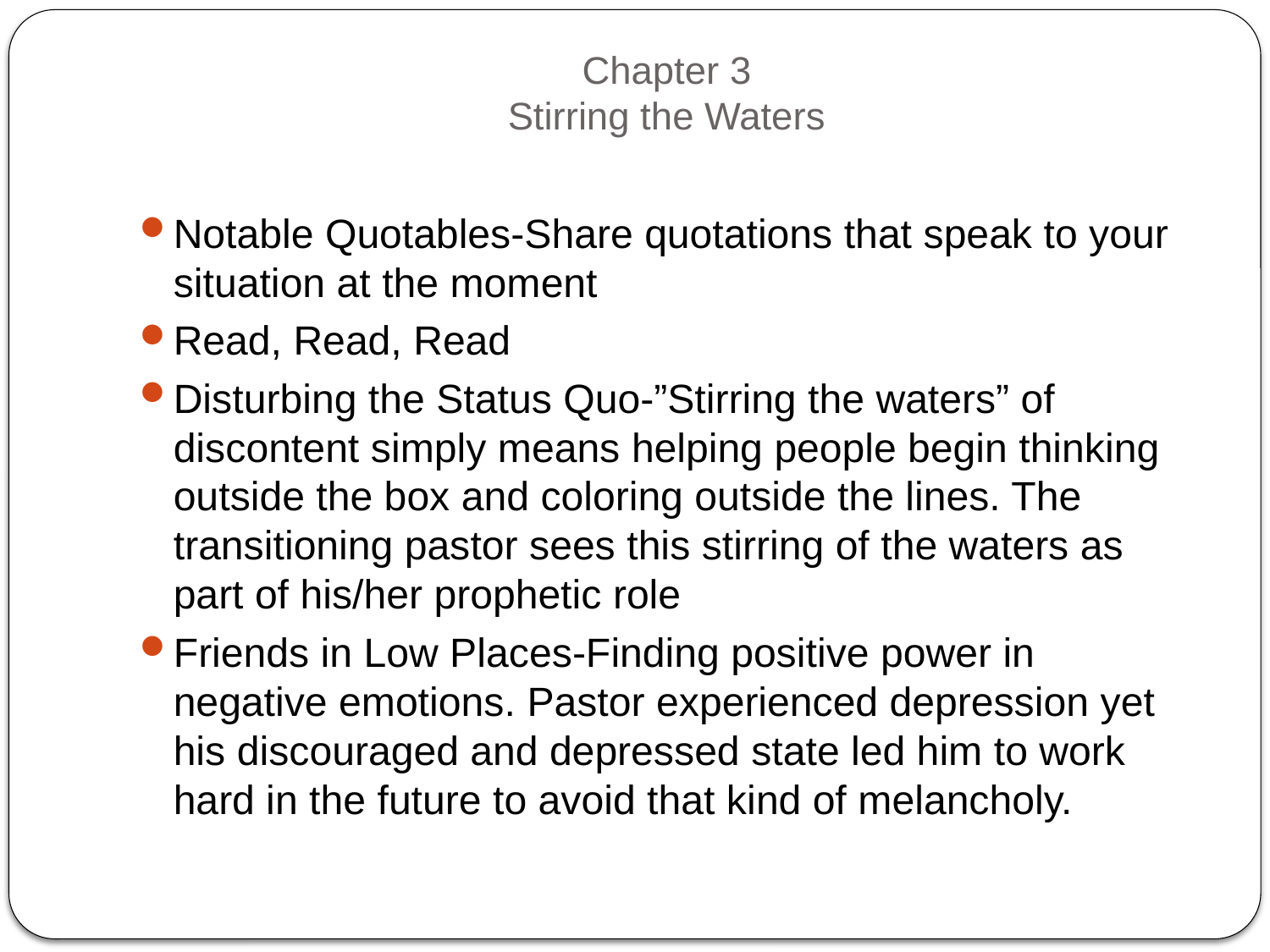

# Chapter 3 Stirring the Waters
Notable Quotables-Share quotations that speak to your situation at the moment
Read, Read, Read
Disturbing the Status Quo-”Stirring the waters” of discontent simply means helping people begin thinking outside the box and coloring outside the lines. The transitioning pastor sees this stirring of the waters as part of his/her prophetic role
Friends in Low Places-Finding positive power in negative emotions. Pastor experienced depression yet his discouraged and depressed state led him to work hard in the future to avoid that kind of melancholy.